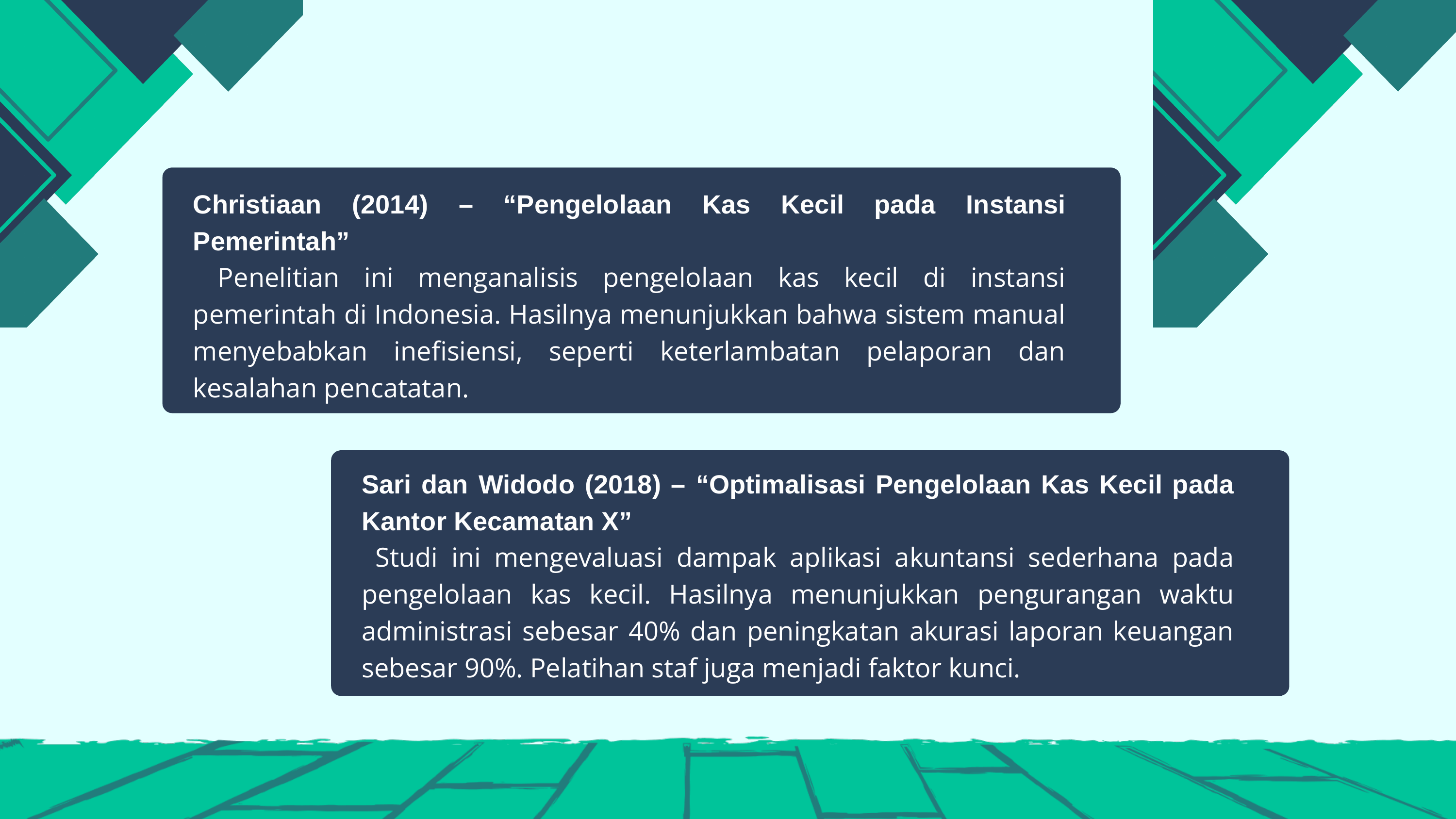

PENELITIAN TERDAHULU

Christiaan (2014) – “Pengelolaan Kas Kecil pada Instansi Pemerintah”
 Penelitian ini menganalisis pengelolaan kas kecil di instansi pemerintah di Indonesia. Hasilnya menunjukkan bahwa sistem manual menyebabkan inefisiensi, seperti keterlambatan pelaporan dan kesalahan pencatatan.

Sari dan Widodo (2018) – “Optimalisasi Pengelolaan Kas Kecil pada Kantor Kecamatan X”
 Studi ini mengevaluasi dampak aplikasi akuntansi sederhana pada pengelolaan kas kecil. Hasilnya menunjukkan pengurangan waktu administrasi sebesar 40% dan peningkatan akurasi laporan keuangan sebesar 90%. Pelatihan staf juga menjadi faktor kunci.